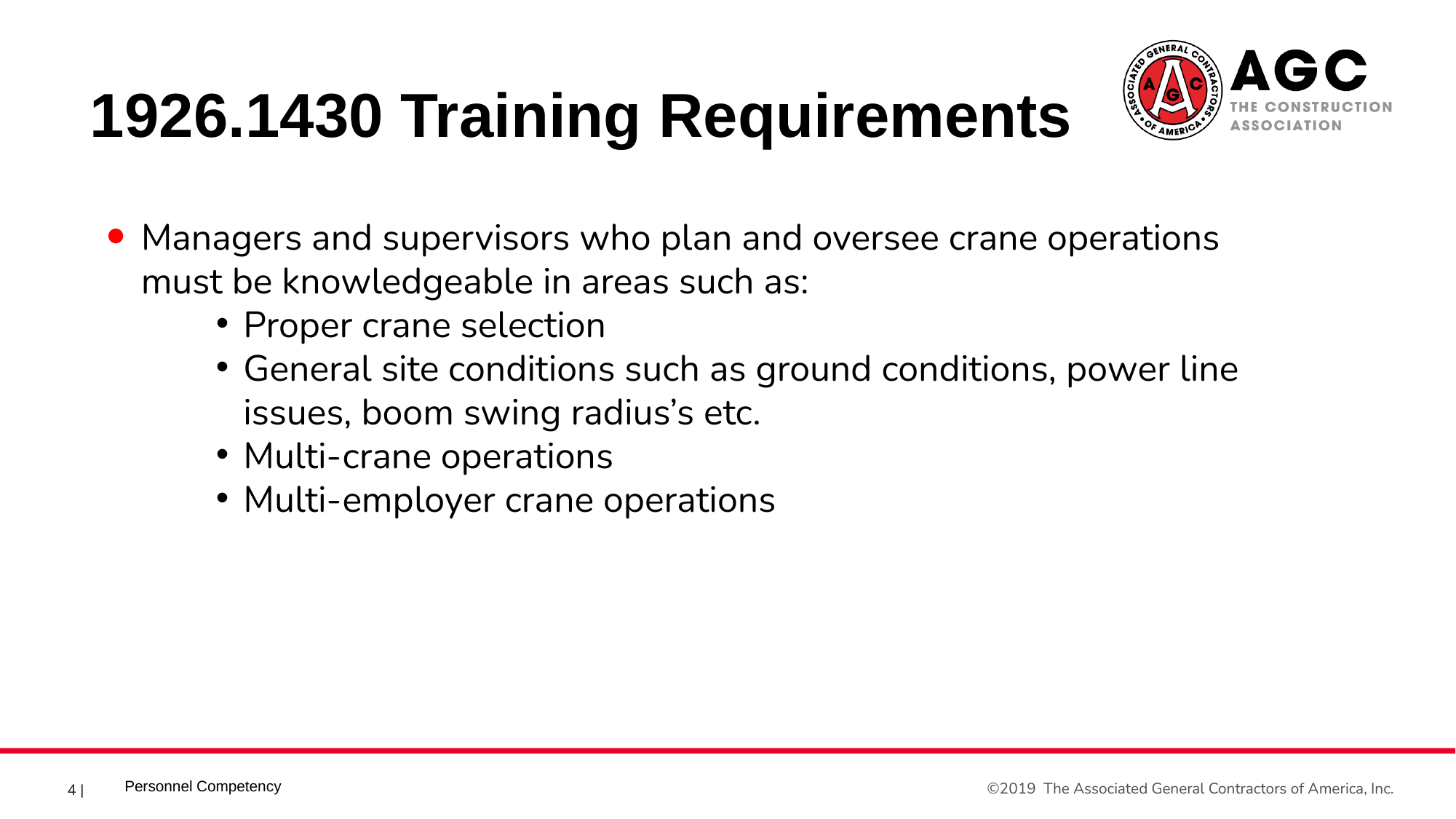

1926.1430 Training Requirements

Managers and supervisors who plan and oversee crane operations must be knowledgeable in areas such as:
Proper crane selection
General site conditions such as ground conditions, power line issues, boom swing radius’s etc.
Multi-crane operations
Multi-employer crane operations
Personnel Competency